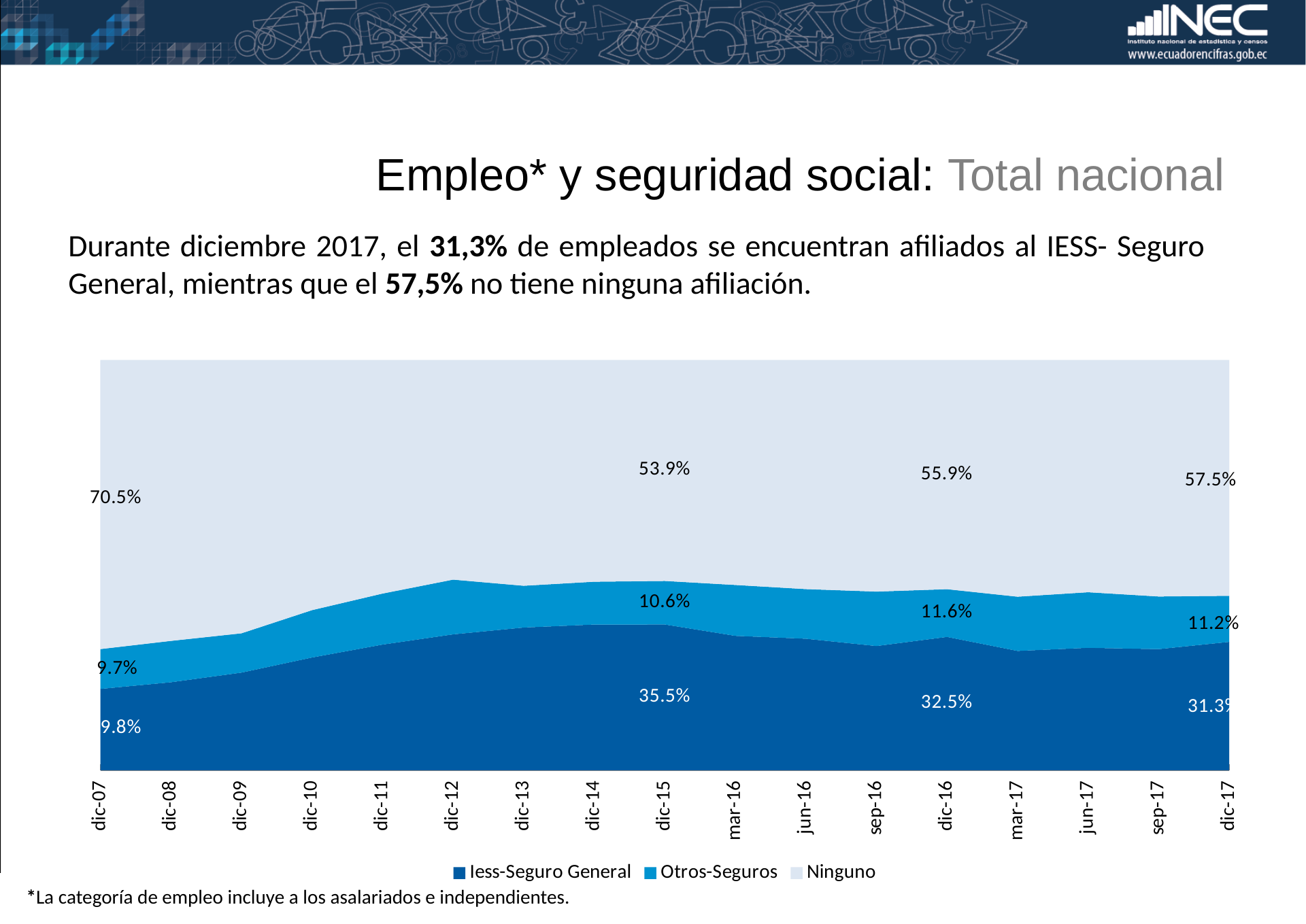

Empleo* y seguridad social: Total nacional
Durante diciembre 2017, el 31,3% de empleados se encuentran afiliados al IESS- Seguro General, mientras que el 57,5% no tiene ninguna afiliación.

### Chart

| Category | Iess-Seguro General | Otros-Seguros | Ninguno |
|---|---|---|---|
| dic-07 | 0.19819662747900743 | 0.09701895888194727 | 0.7047844136390453 |
| dic-08 | 0.21440094445118718 | 0.10081596921105591 | 0.6847830863377569 |
| dic-09 | 0.23783907748434688 | 0.09591422842503733 | 0.6662466940906158 |
| dic-10 | 0.2746464745593009 | 0.11559000204020316 | 0.6097635234004959 |
| dic-11 | 0.30617969140883805 | 0.12456629964661076 | 0.5692540089445512 |
| dic-12 | 0.33112697985971323 | 0.13353197567520356 | 0.5353410444650832 |
| dic-13 | 0.3477802611286575 | 0.10192927964745396 | 0.5502904592238885 |
| dic-14 | 0.3551504687365201 | 0.1044473548875851 | 0.5404021763758948 |
| dic-15 | 0.3552353701245452 | 0.10621866645727697 | 0.5385459634181778 |
| mar-16 | 0.32750866381389315 | 0.12413051353480115 | 0.5483608226513057 |
| jun-16 | 0.32046985693501384 | 0.12108196005654434 | 0.5584481830084418 |
| sep-16 | 0.3027028704058397 | 0.13280312254215534 | 0.5644940070520018 |
| dic-16 | 0.324860908926025 | 0.116490080610755 | 0.558649010463222 |
| mar-17 | 0.29077667393348283 | 0.13228804039242337 | 0.5769352856740723 |
| jun-17 | 0.2983290086193592 | 0.13560854620407148 | 0.5660624451765293 |
| sep-17 | 0.29515516773292716 | 0.12837900340917024 | 0.5764658288578782 |
| dic-17 | 0.312729183707531 | 0.112462443191162 | 0.574808373101364 |
*La categoría de empleo incluye a los asalariados e independientes.